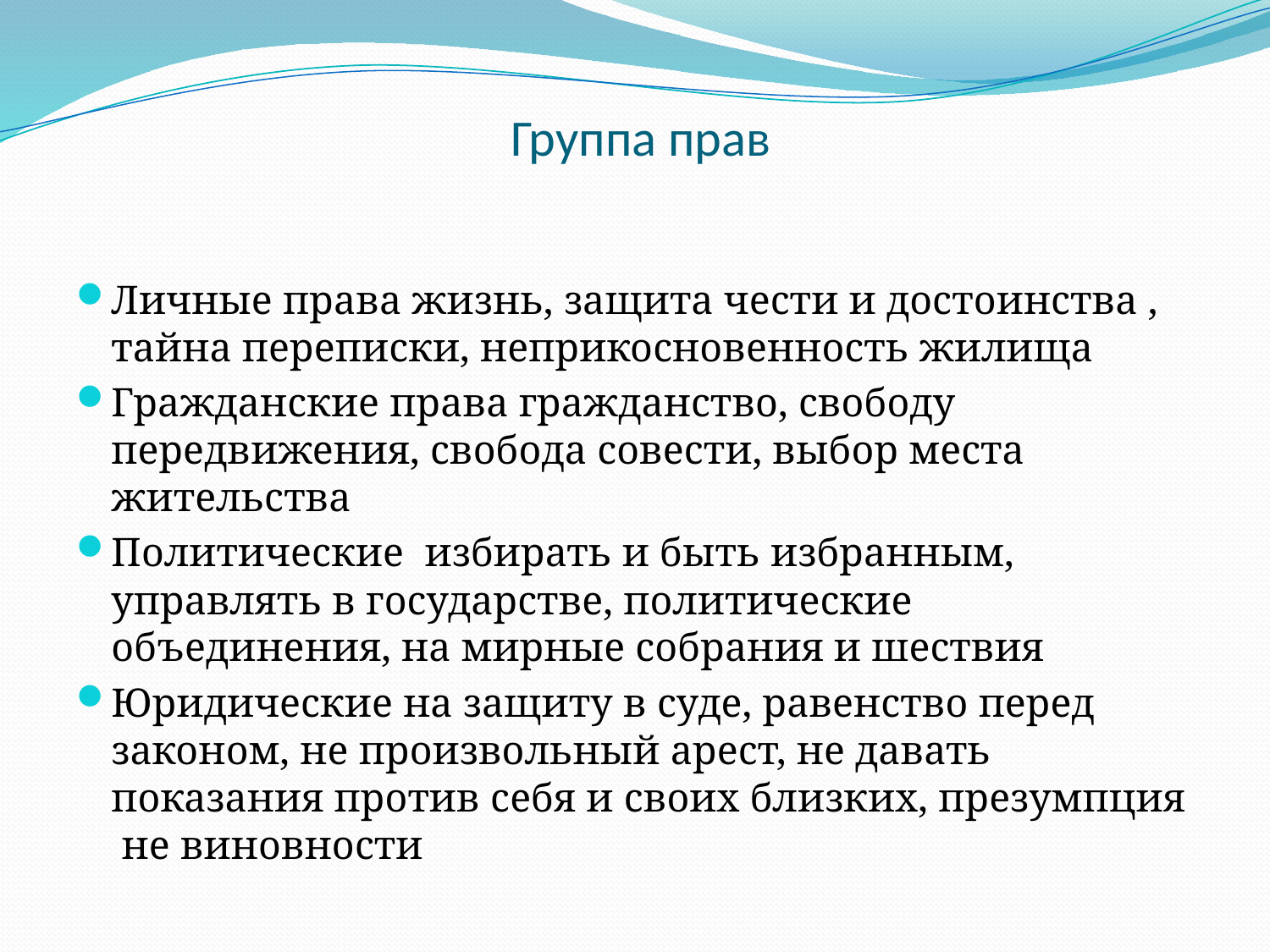

# Группа прав
Личные права жизнь, защита чести и достоинства , тайна переписки, неприкосновенность жилища
Гражданские права гражданство, свободу передвижения, свобода совести, выбор места жительства
Политические  избирать и быть избранным, управлять в государстве, политические объединения, на мирные собрания и шествия
Юридические на защиту в суде, равенство перед законом, не произвольный арест, не давать показания против себя и своих близких, презумпция  не виновности